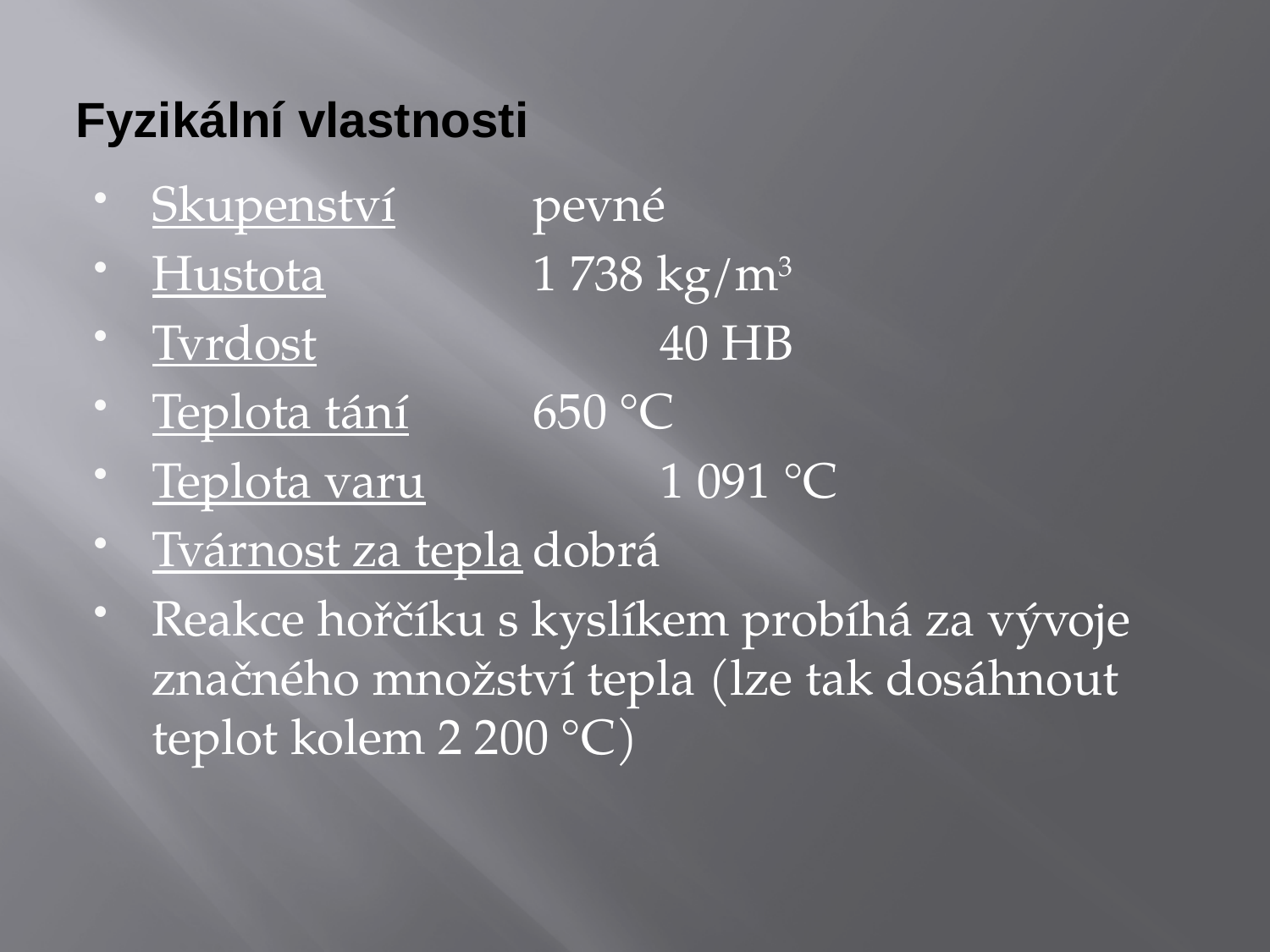

# Fyzikální vlastnosti
Skupenství     	pevné
Hustota    	      	1 738 kg/m3
Tvrdost          		40 HB
Teplota tání    	650 °C
Teplota varu	  	1 091 °C
Tvárnost za tepla	dobrá
Reakce hořčíku s kyslíkem probíhá za vývoje značného množství tepla (lze tak dosáhnout teplot kolem 2 200 °C)